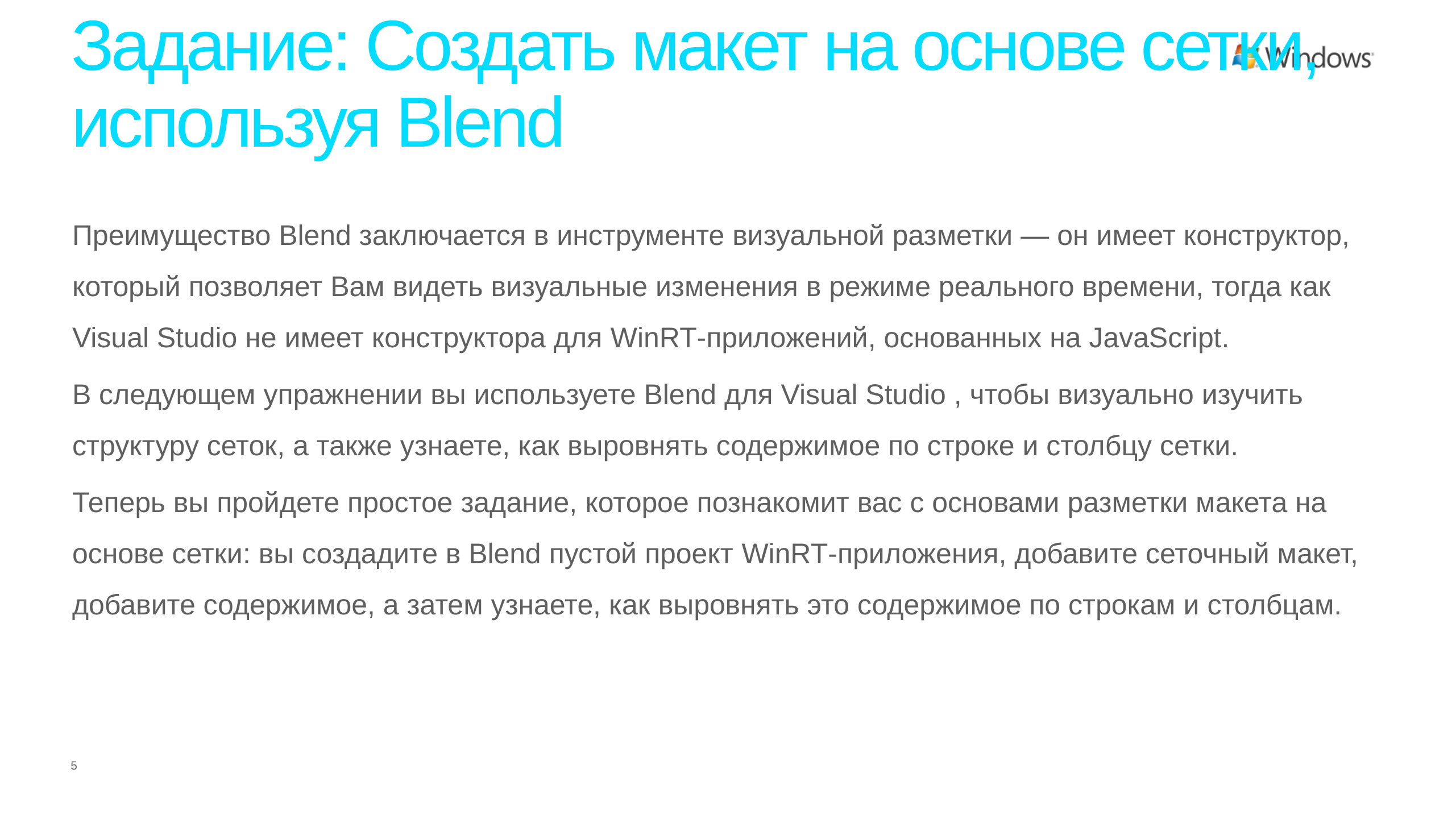

# Задание: Создать макет на основе сетки, используя Blend
Преимущество Blend заключается в инструменте визуальной разметки — он имеет конструктор, который позволяет Вам видеть визуальные изменения в режиме реального времени, тогда как Visual Studio не имеет конструктора для WinRT-приложений, основанных на JavaScript.
В следующем упражнении вы используете Blend для Visual Studio , чтобы визуально изучить структуру сеток, а также узнаете, как выровнять содержимое по строке и столбцу сетки.
Теперь вы пройдете простое задание, которое познакомит вас с основами разметки макета на основе сетки: вы создадите в Blend пустой проект WinRT-приложения, добавите сеточный макет, добавите содержимое, а затем узнаете, как выровнять это содержимое по строкам и столбцам.